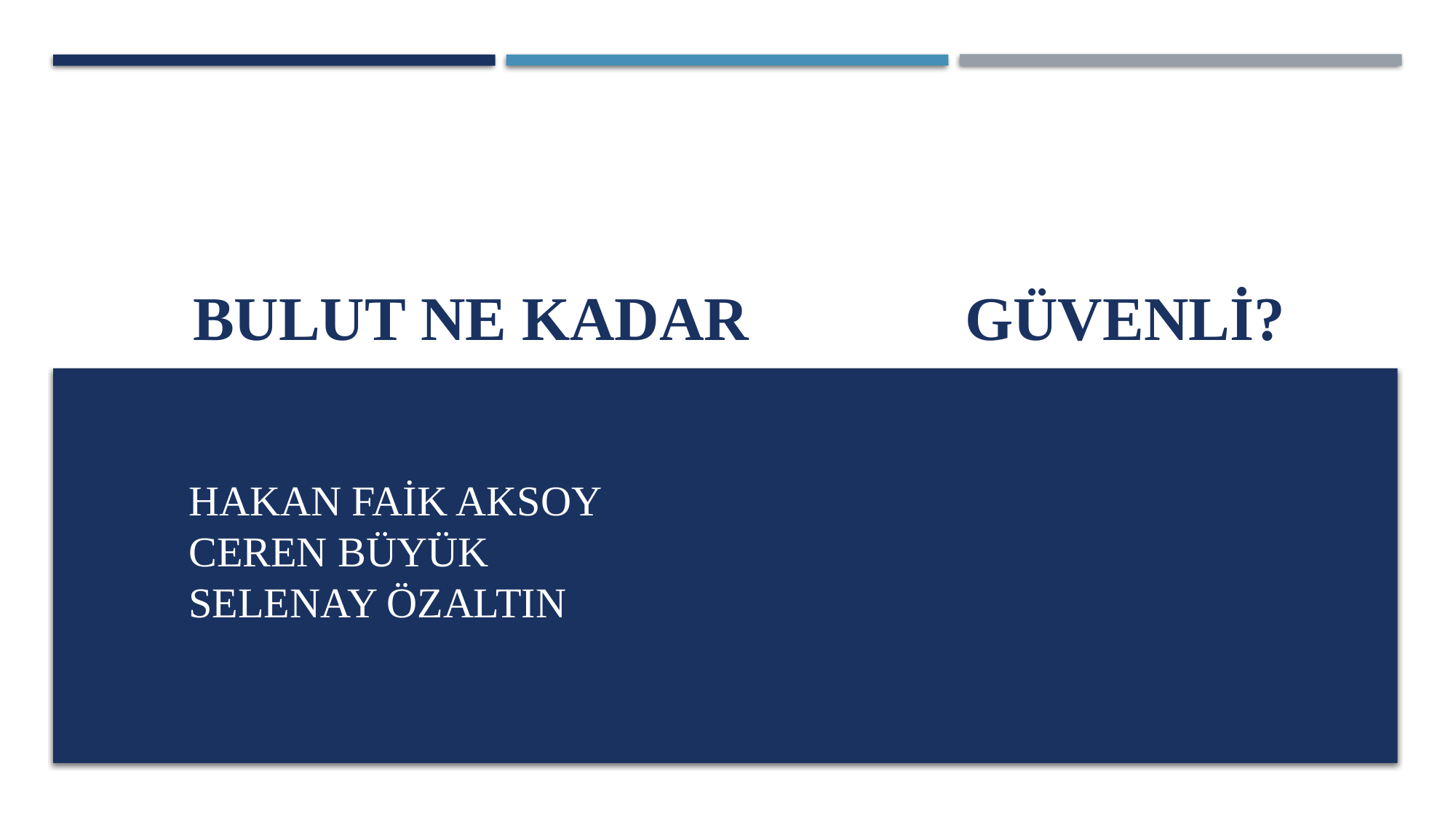

# BULUT NE KADAR              GÜVENLİ?

HAKAN FAİK AKSOY
CEREN BÜYÜK
SELENAY ÖZALTIN